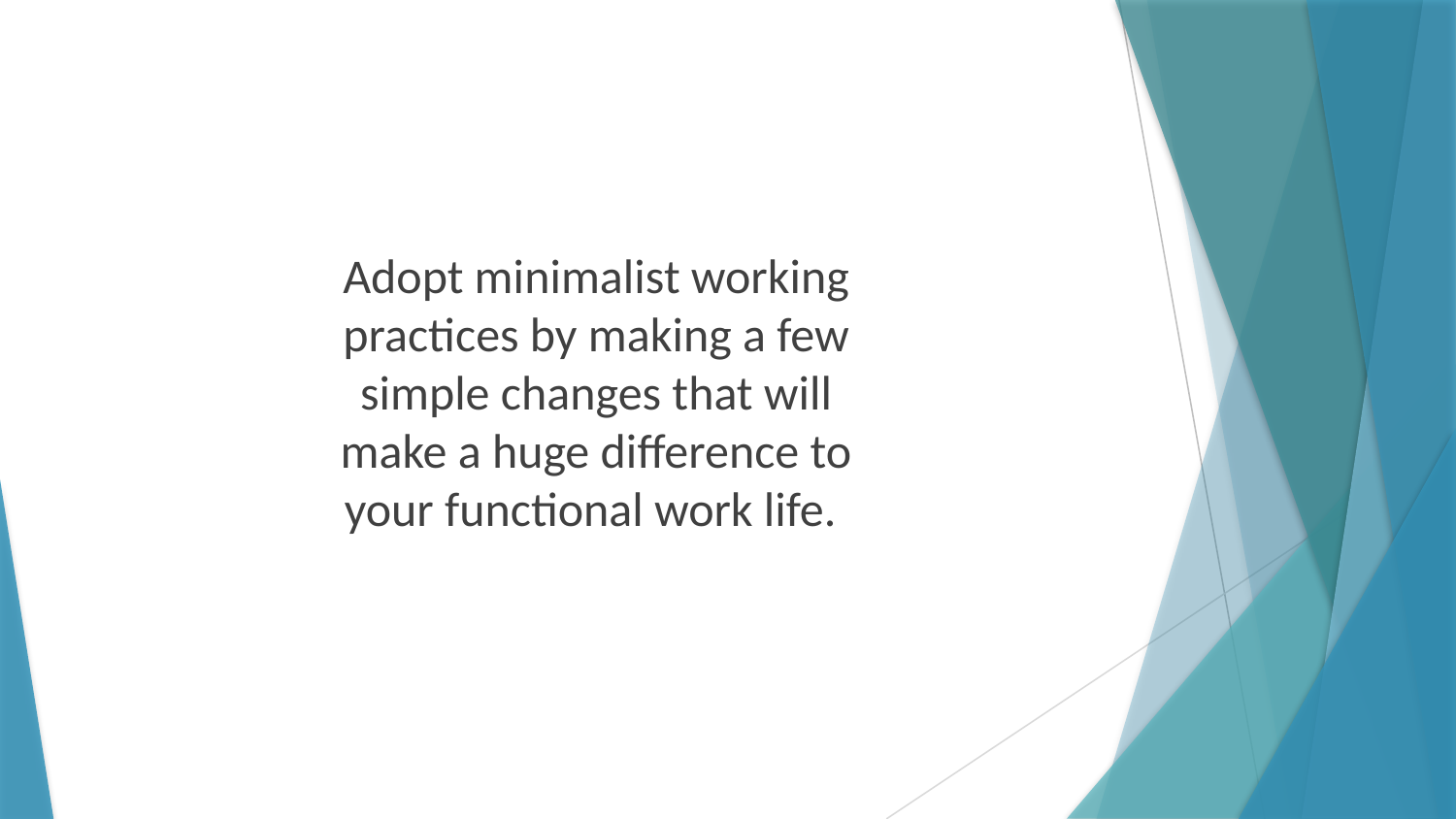

Adopt minimalist working practices by making a few simple changes that will make a huge difference to your functional work life.